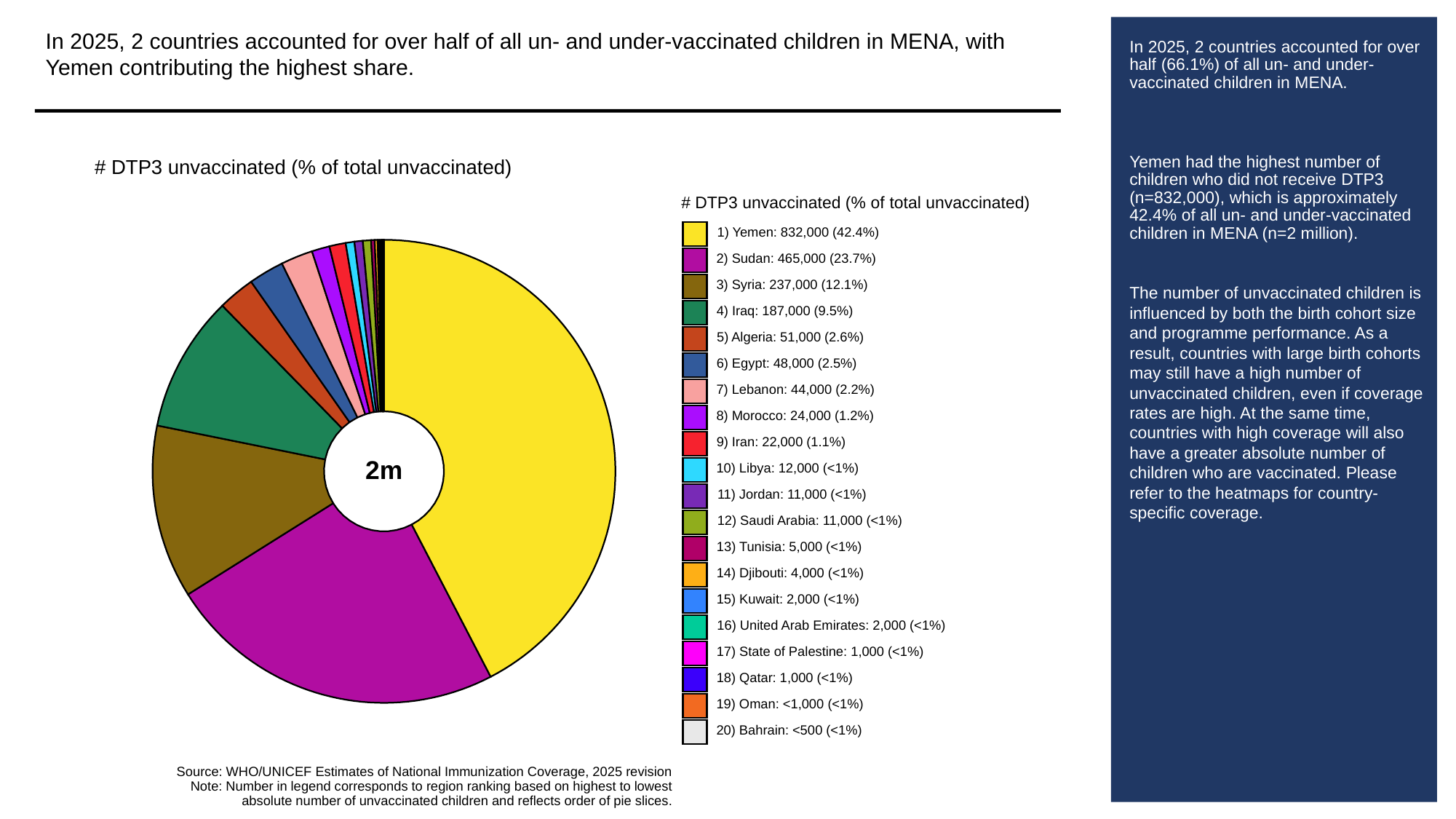

In 2025, 2 countries accounted for over half of all un- and under-vaccinated children in MENA, with Yemen contributing the highest share.
# In 2025, 2 countries accounted for over half (66.1%) of all un- and under-vaccinated children in MENA.

Yemen had the highest number of children who did not receive DTP3 (n=832,000), which is approximately 42.4% of all un- and under-vaccinated children in MENA (n=2 million).

The number of unvaccinated children is influenced by both the birth cohort size and programme performance. As a result, countries with large birth cohorts may still have a high number of unvaccinated children, even if coverage rates are high. At the same time, countries with high coverage will also have a greater absolute number of children who are vaccinated. Please refer to the heatmaps for country-specific coverage.

# DTP3 unvaccinated (% of total unvaccinated)
# DTP3 unvaccinated (% of total unvaccinated)

1) Yemen: 832,000 (42.4%)

2) Sudan: 465,000 (23.7%)

3) Syria: 237,000 (12.1%)

4) Iraq: 187,000 (9.5%)

5) Algeria: 51,000 (2.6%)

6) Egypt: 48,000 (2.5%)

7) Lebanon: 44,000 (2.2%)

8) Morocco: 24,000 (1.2%)

9) Iran: 22,000 (1.1%)

2m
10) Libya: 12,000 (<1%)

11) Jordan: 11,000 (<1%)

12) Saudi Arabia: 11,000 (<1%)

13) Tunisia: 5,000 (<1%)

14) Djibouti: 4,000 (<1%)

15) Kuwait: 2,000 (<1%)

16) United Arab Emirates: 2,000 (<1%)

17) State of Palestine: 1,000 (<1%)

18) Qatar: 1,000 (<1%)

19) Oman: <1,000 (<1%)

20) Bahrain: <500 (<1%)
Source: WHO/UNICEF Estimates of National Immunization Coverage, 2025 revision
Note: Number in legend corresponds to region ranking based on highest to lowest
absolute number of unvaccinated children and reflects order of pie slices.